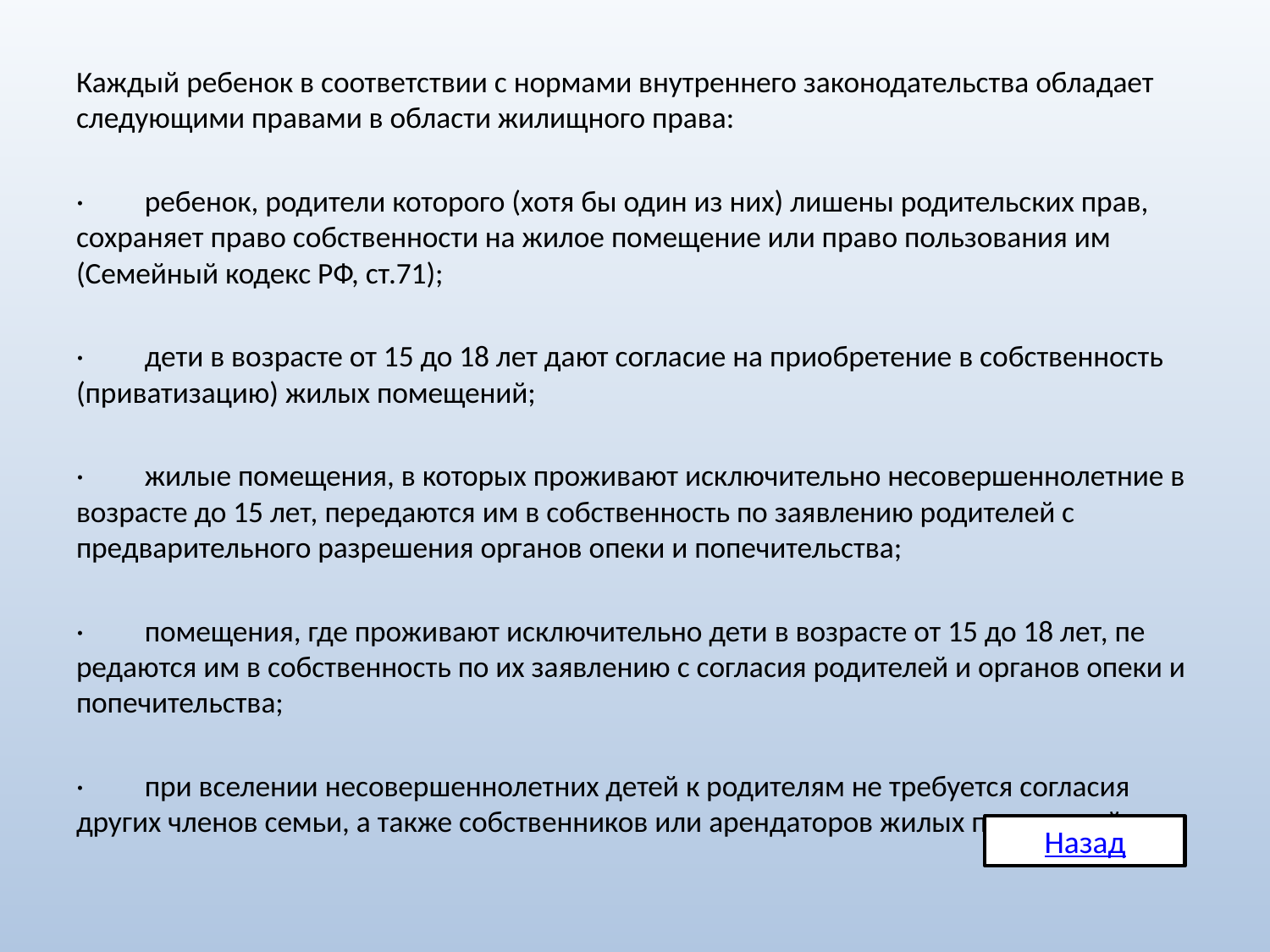

Каждый ребенок в соответствии с нормами внутреннего законодательства обладает следующими правами в области жилищного права:

·         ребенок, родители которого (хотя бы один из них) лишены родительских прав, сохраняет право собственности на жилое помещение или право пользования им (Семейный кодекс РФ, ст.71);

·         дети в возрасте от 15 до 18 лет дают согласие на приобретение в собственность (приватизацию) жилых помещений;

·         жилые помещения, в которых проживают исключительно несовершеннолетние в возрасте до 15 лет, передаются им в собственность по заявлению родителей с предварительного разрешения органов опеки и попечительства;

·         помещения, где проживают исключительно дети в возрасте от 15 до 18 лет, пе­редаются им в собственность по их заявлению с согласия родителей и органов опеки и попечительства;

·         при вселении несовершеннолетних детей к родителям не требуется согласия других членов семьи, а также собственников или арендаторов жилых помещений.

Назад